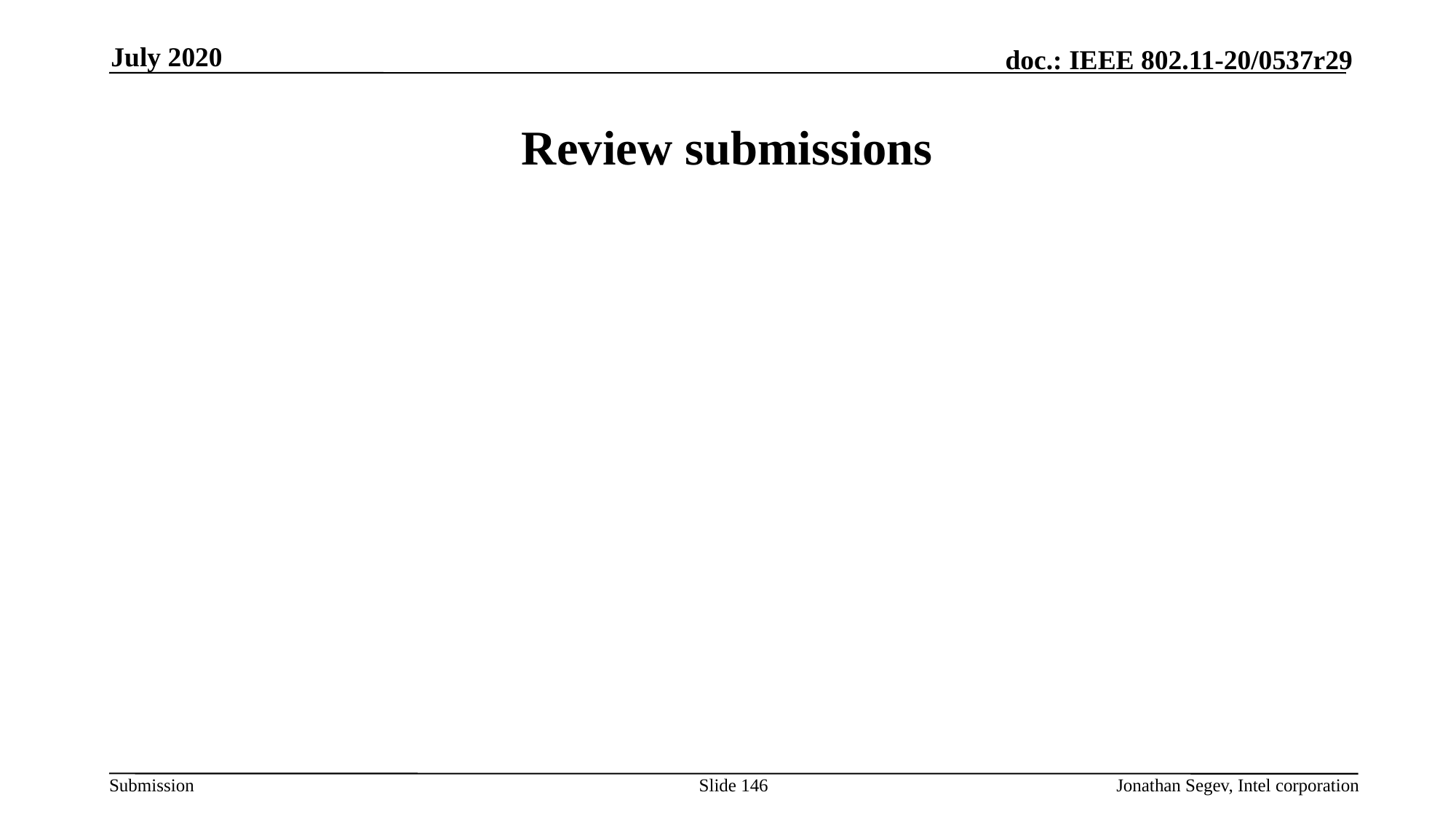

July 2020
# Review submissions

Slide 146
Jonathan Segev, Intel corporation